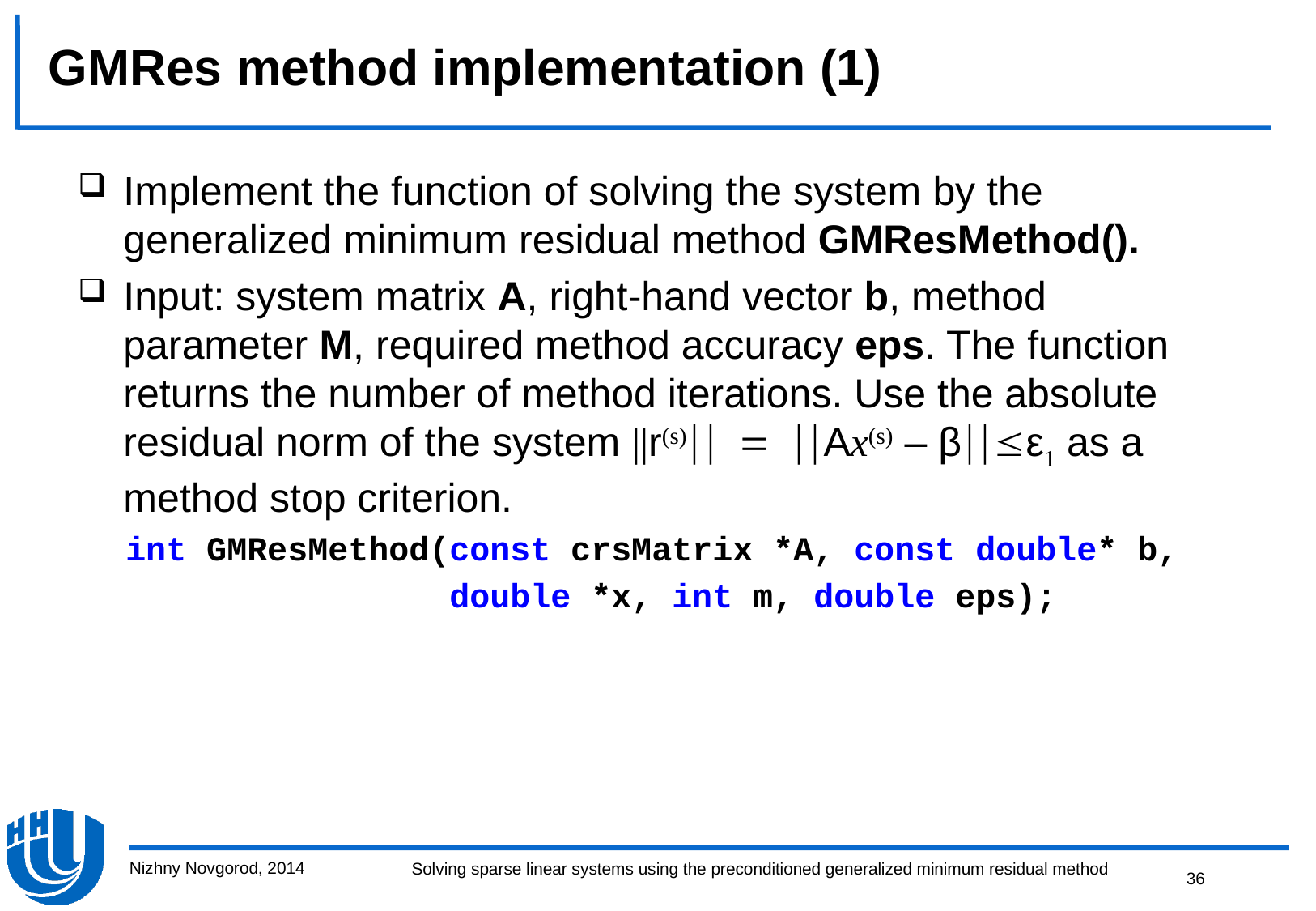

# GMRes method implementation (1)
Implement the function of solving the system by the generalized minimum residual method GMResMethod().
Input: system matrix A, right-hand vector b, method parameter M, required method accuracy eps. The function returns the number of method iterations. Use the absolute residual norm of the system ||r(s)|| = ||Αx(s) – β||≤ε1 as a method stop criterion.
int GMResMethod(const crsMatrix *A, const double* b,
                double *x, int m, double eps);

Nizhny Novgorod, 2014
36
Solving sparse linear systems using the preconditioned generalized minimum residual method